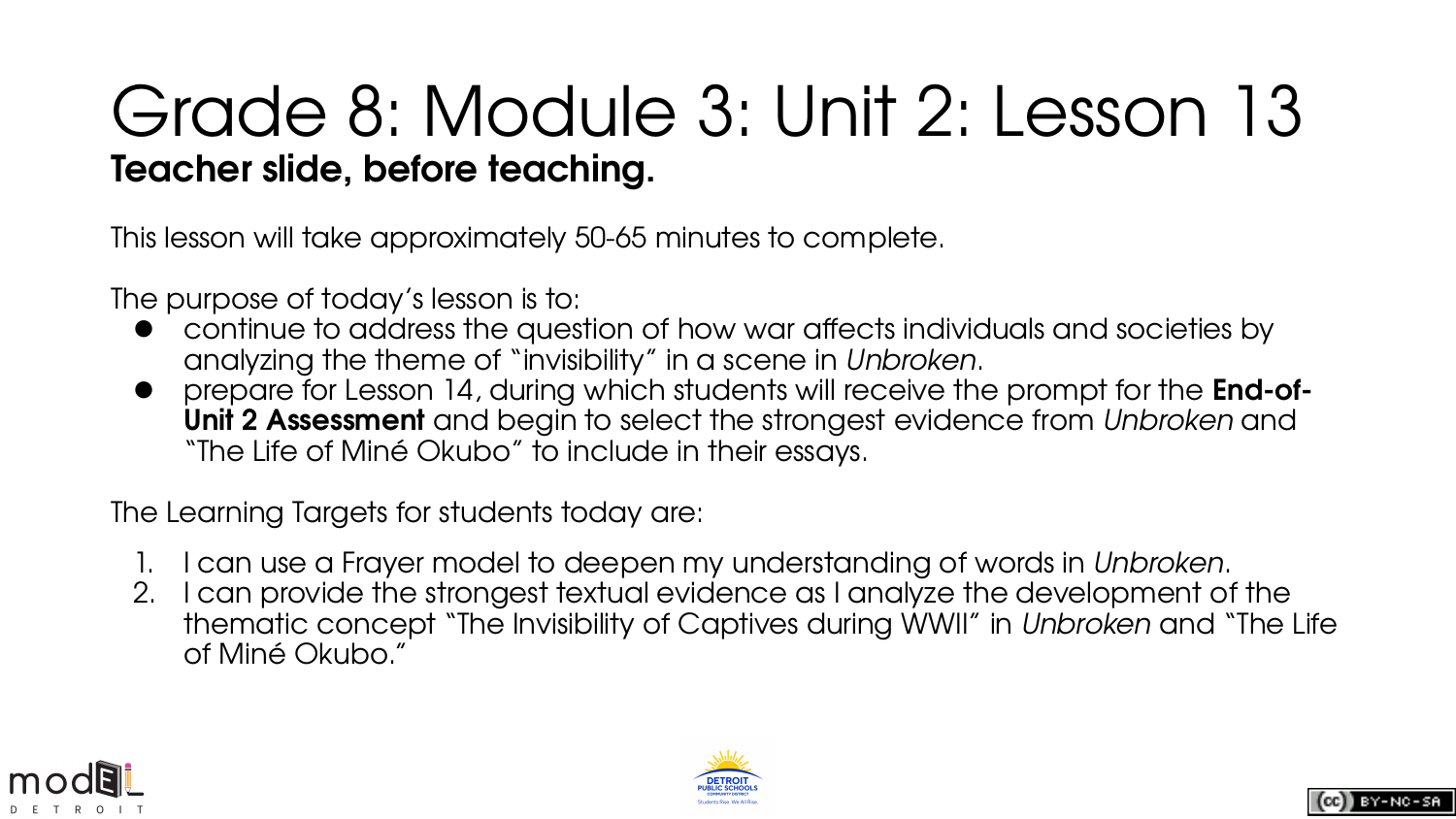

# Grade 8: Module 3: Unit 2: Lesson 13
Teacher slide, before teaching.

This lesson will take approximately 50-65 minutes to complete.

The purpose of today’s lesson is to:
continue to address the question of how war affects individuals and societies by analyzing the theme of “invisibility” in a scene in Unbroken.
prepare for Lesson 14, during which students will receive the prompt for the End-of-Unit 2 Assessment and begin to select the strongest evidence from Unbroken and “The Life of Miné Okubo” to include in their essays.
The Learning Targets for students today are:
I can use a Frayer model to deepen my understanding of words in Unbroken.
I can provide the strongest textual evidence as I analyze the development of the thematic concept “The Invisibility of Captives during WWII” in Unbroken and “The Life of Miné Okubo.”